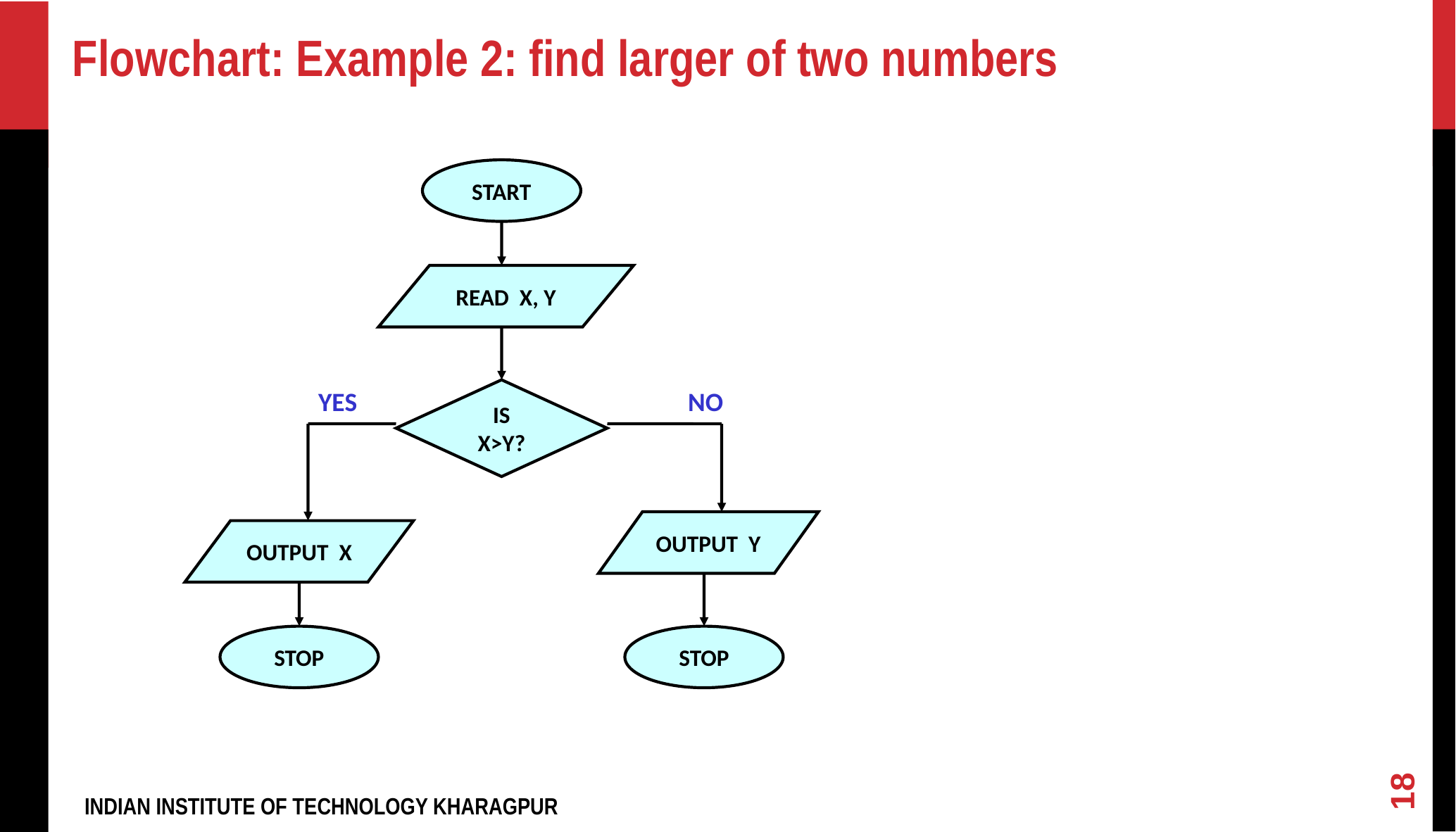

Flowchart: Example 2: find larger of two numbers
START

READ  X, Y

YES
IS
X>Y?
NO

OUTPUT  Y
OUTPUT  X

STOP
STOP
18
INDIAN INSTITUTE OF TECHNOLOGY KHARAGPUR